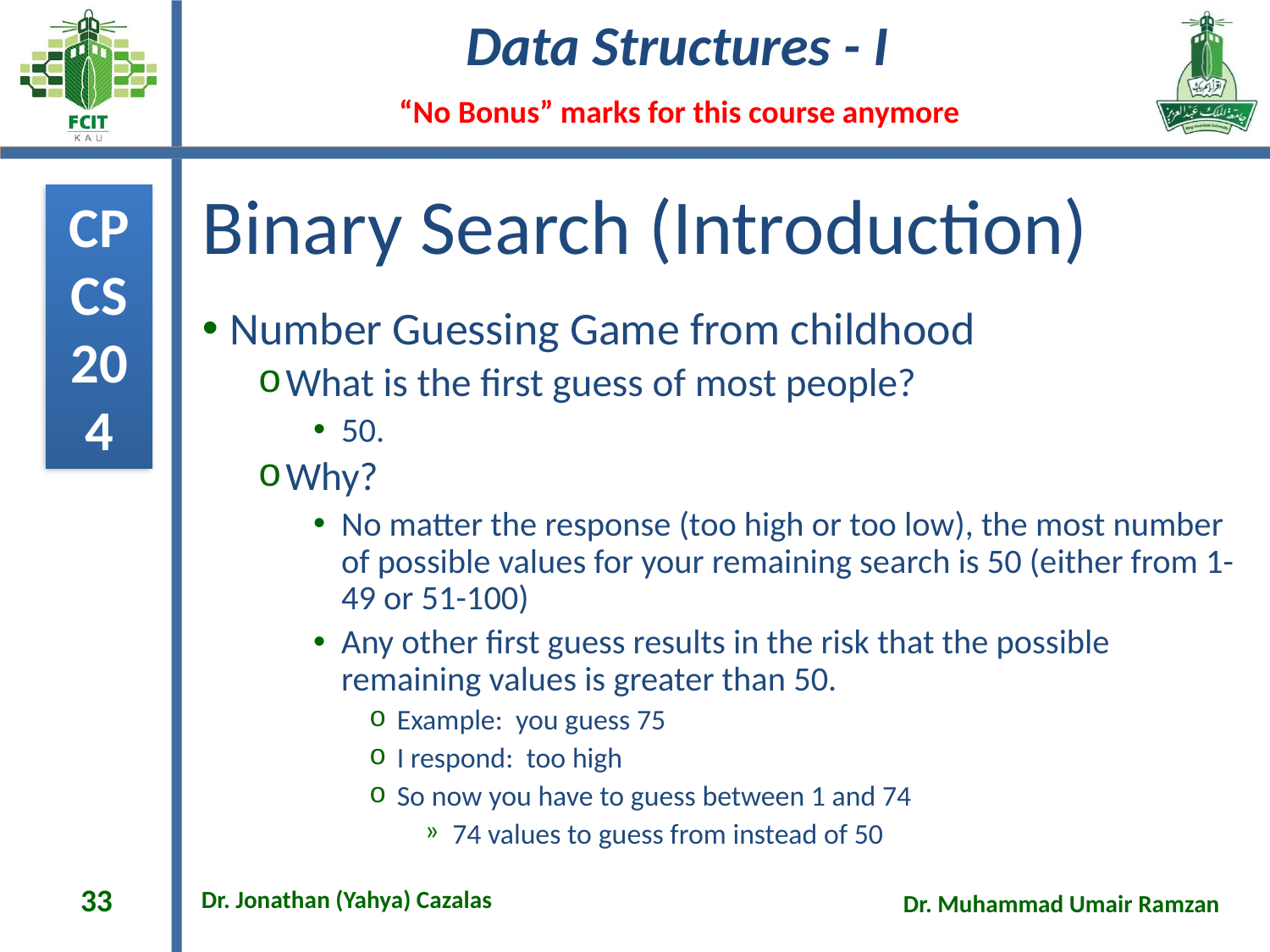

# Binary Search (Introduction)
Number Guessing Game from childhood
What is the first guess of most people?
50.
Why?
No matter the response (too high or too low), the most number of possible values for your remaining search is 50 (either from 1-49 or 51-100)
Any other first guess results in the risk that the possible remaining values is greater than 50.
Example:  you guess 75
I respond:  too high
So now you have to guess between 1 and 74
74 values to guess from instead of 50
33